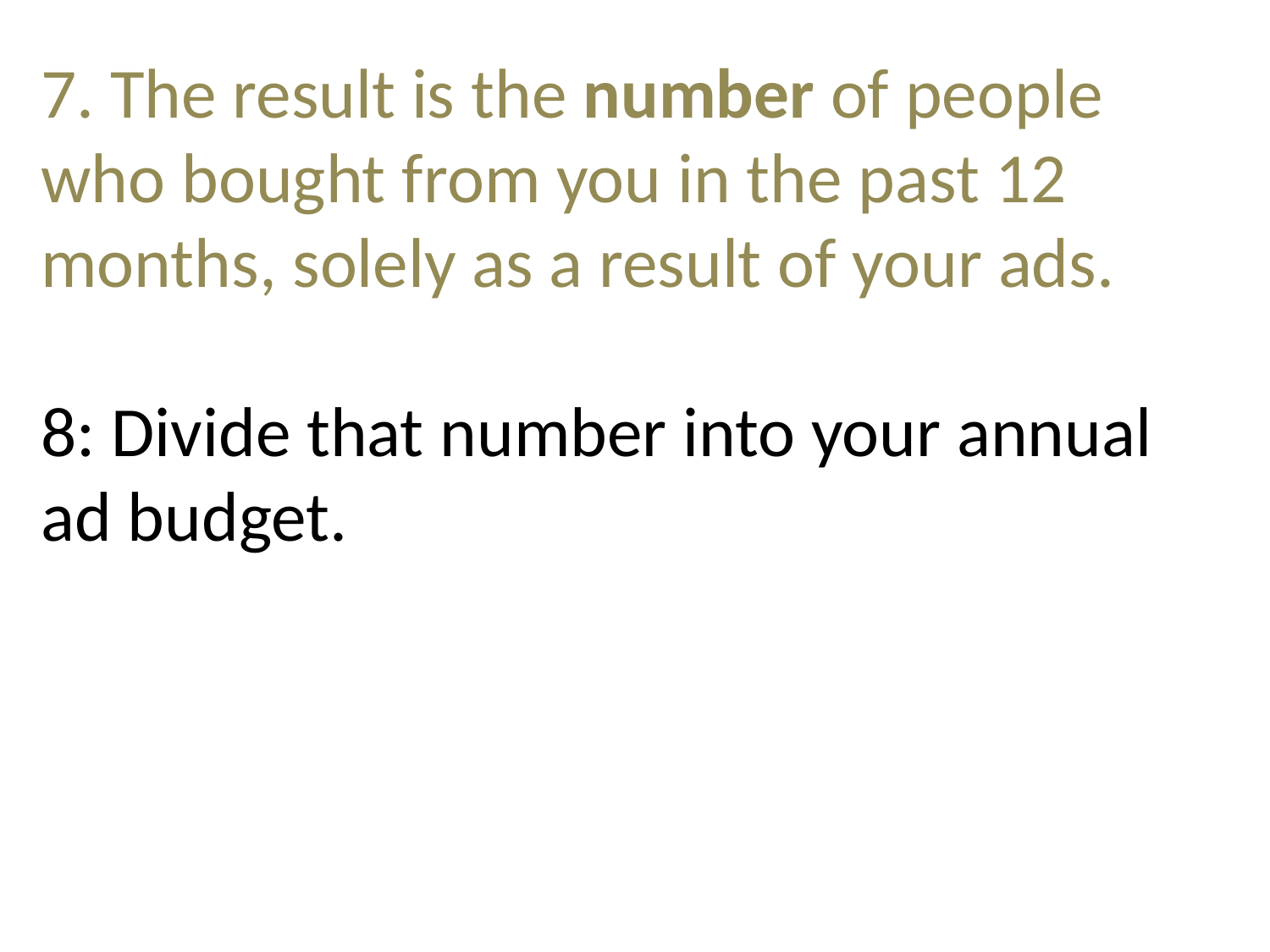

7. The result is the number of people who bought from you in the past 12 months, solely as a result of your ads.

8: Divide that number into your annual ad budget.